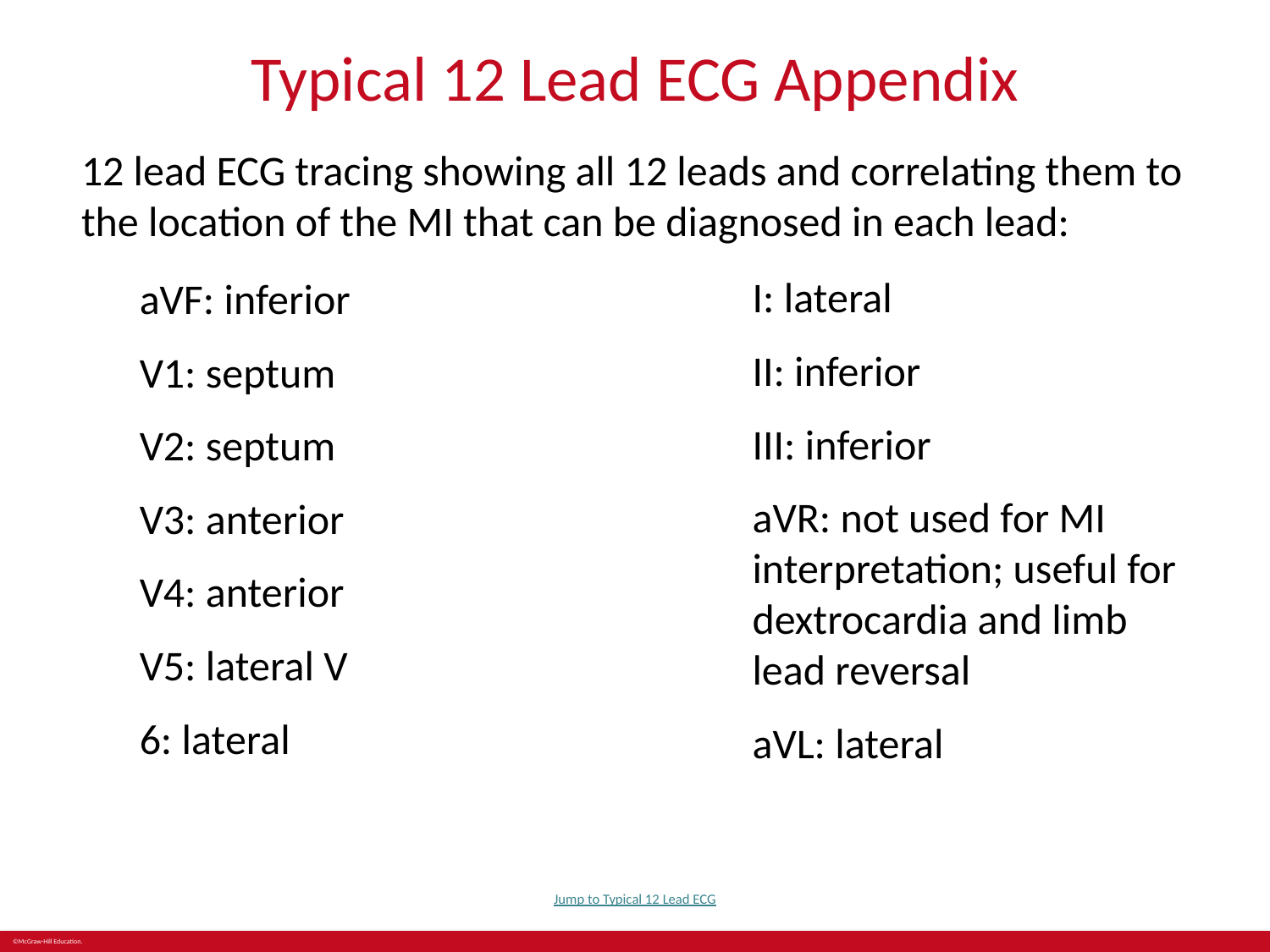

# Typical 12 Lead ECG Appendix
12 lead ECG tracing showing all 12 leads and correlating them to the location of the MI that can be diagnosed in each lead:
I: lateral
II: inferior
III: inferior
aVR: not used for MI interpretation; useful for dextrocardia and limb lead reversal
aVL: lateral

aVF: inferior
V1: septum
V2: septum
V3: anterior
V4: anterior
V5: lateral V
6: lateral

Jump to Typical 12 Lead ECG